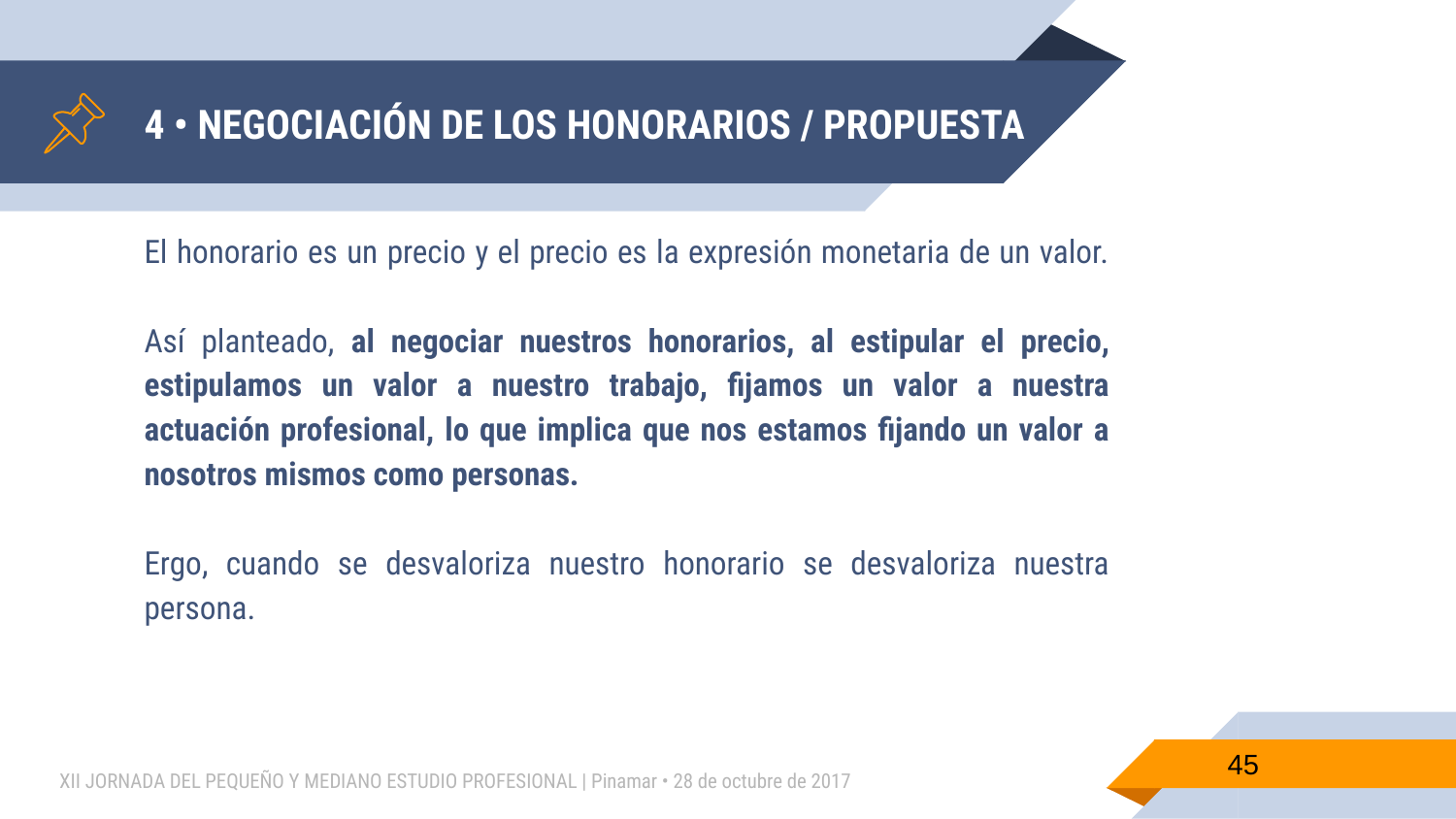

# 4 • NEGOCIACIÓN DE LOS HONORARIOS / PROPUESTA

El honorario es un precio y el precio es la expresión monetaria de un valor.
Así planteado, al negociar nuestros honorarios, al estipular el precio, estipulamos un valor a nuestro trabajo, fijamos un valor a nuestra actuación profesional, lo que implica que nos estamos fijando un valor a nosotros mismos como personas.

Ergo, cuando se desvaloriza nuestro honorario se desvaloriza nuestra persona.
45